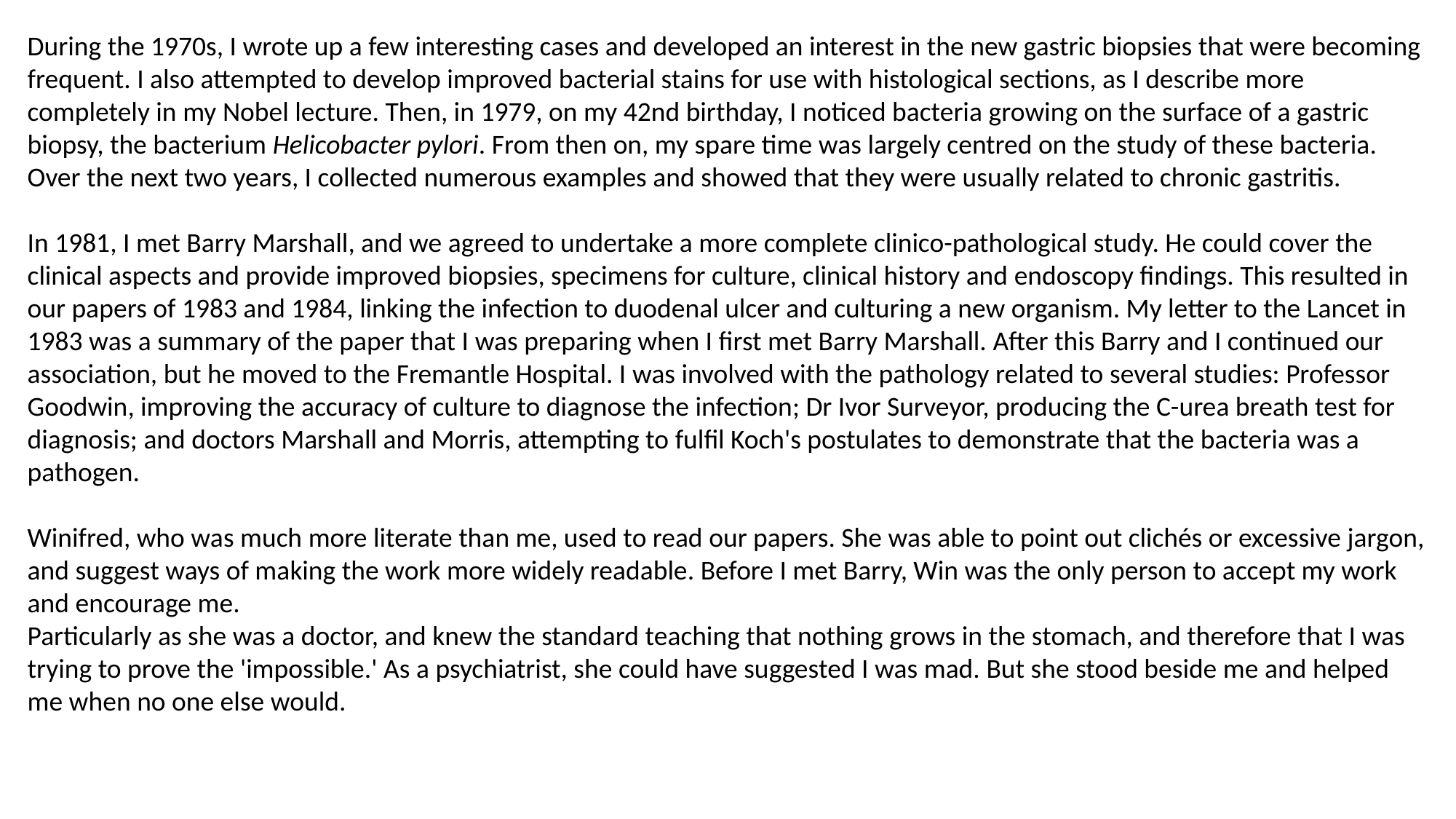

During the 1970s, I wrote up a few interesting cases and developed an interest in the new gastric biopsies that were becoming frequent. I also attempted to develop improved bacterial stains for use with histological sections, as I describe more completely in my Nobel lecture. Then, in 1979, on my 42nd birthday, I noticed bacteria growing on the surface of a gastric biopsy, the bacterium Helicobacter pylori. From then on, my spare time was largely centred on the study of these bacteria. Over the next two years, I collected numerous examples and showed that they were usually related to chronic gastritis.

In 1981, I met Barry Marshall, and we agreed to undertake a more complete clinico-pathological study. He could cover the clinical aspects and provide improved biopsies, specimens for culture, clinical history and endoscopy findings. This resulted in our papers of 1983 and 1984, linking the infection to duodenal ulcer and culturing a new organism. My letter to the Lancet in 1983 was a summary of the paper that I was preparing when I first met Barry Marshall. After this Barry and I continued our association, but he moved to the Fremantle Hospital. I was involved with the pathology related to several studies: Professor Goodwin, improving the accuracy of culture to diagnose the infection; Dr Ivor Surveyor, producing the C-urea breath test for diagnosis; and doctors Marshall and Morris, attempting to fulfil Koch's postulates to demonstrate that the bacteria was a pathogen.

Winifred, who was much more literate than me, used to read our papers. She was able to point out clichés or excessive jargon, and suggest ways of making the work more widely readable. Before I met Barry, Win was the only person to accept my work and encourage me.
Particularly as she was a doctor, and knew the standard teaching that nothing grows in the stomach, and therefore that I was trying to prove the 'impossible.' As a psychiatrist, she could have suggested I was mad. But she stood beside me and helped me when no one else would.